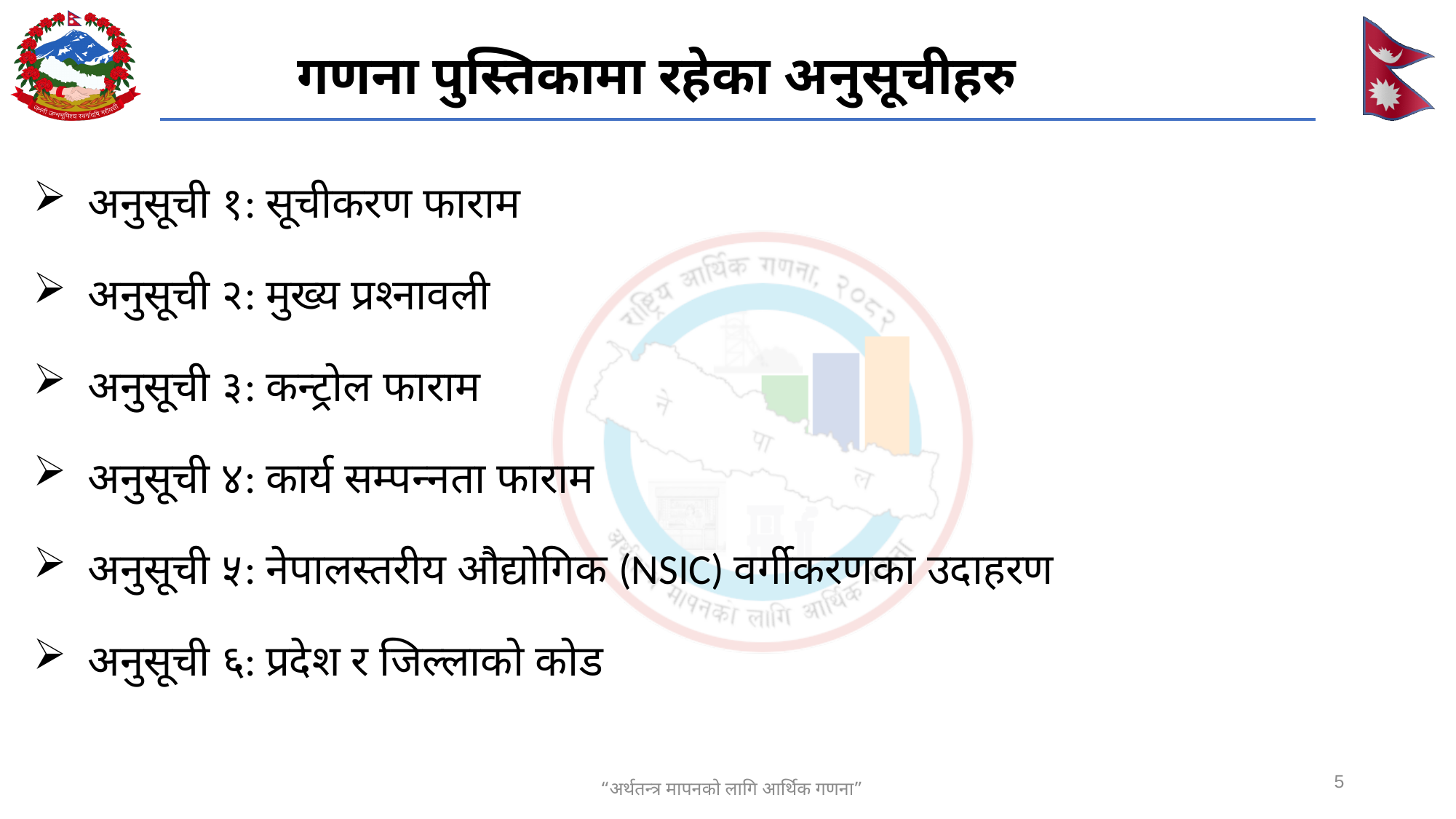

# गणना पुस्तिकामा रहेका अनुसूचीहरु
अनुसूची १: सूचीकरण फाराम
अनुसूची २: मुख्य प्रश्नावली
अनुसूची ३: कन्ट्रोल फाराम
अनुसूची ४: कार्य सम्पन्नता फाराम
अनुसूची ५: नेपालस्तरीय औद्योगिक (NSIC) वर्गीकरणका उदाहरण
अनुसूची ६: प्रदेश र जिल्लाको कोड

5
“अर्थतन्त्र मापनको लागि आर्थिक गणना”